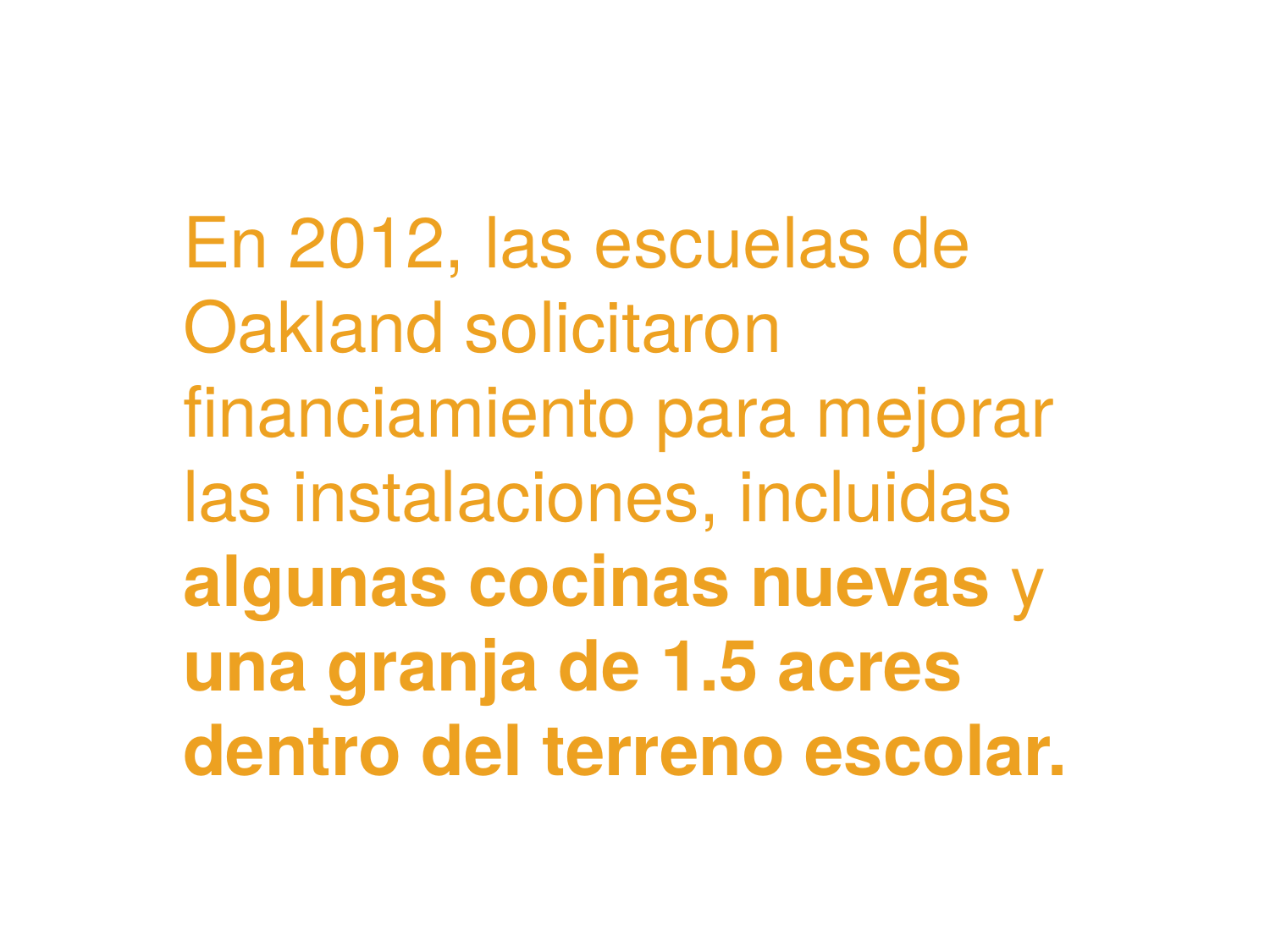

En 2012, las escuelas de Oakland solicitaron financiamiento para mejorar las instalaciones, incluidas algunas cocinas nuevas y una granja de 1.5 acres dentro del terreno escolar.